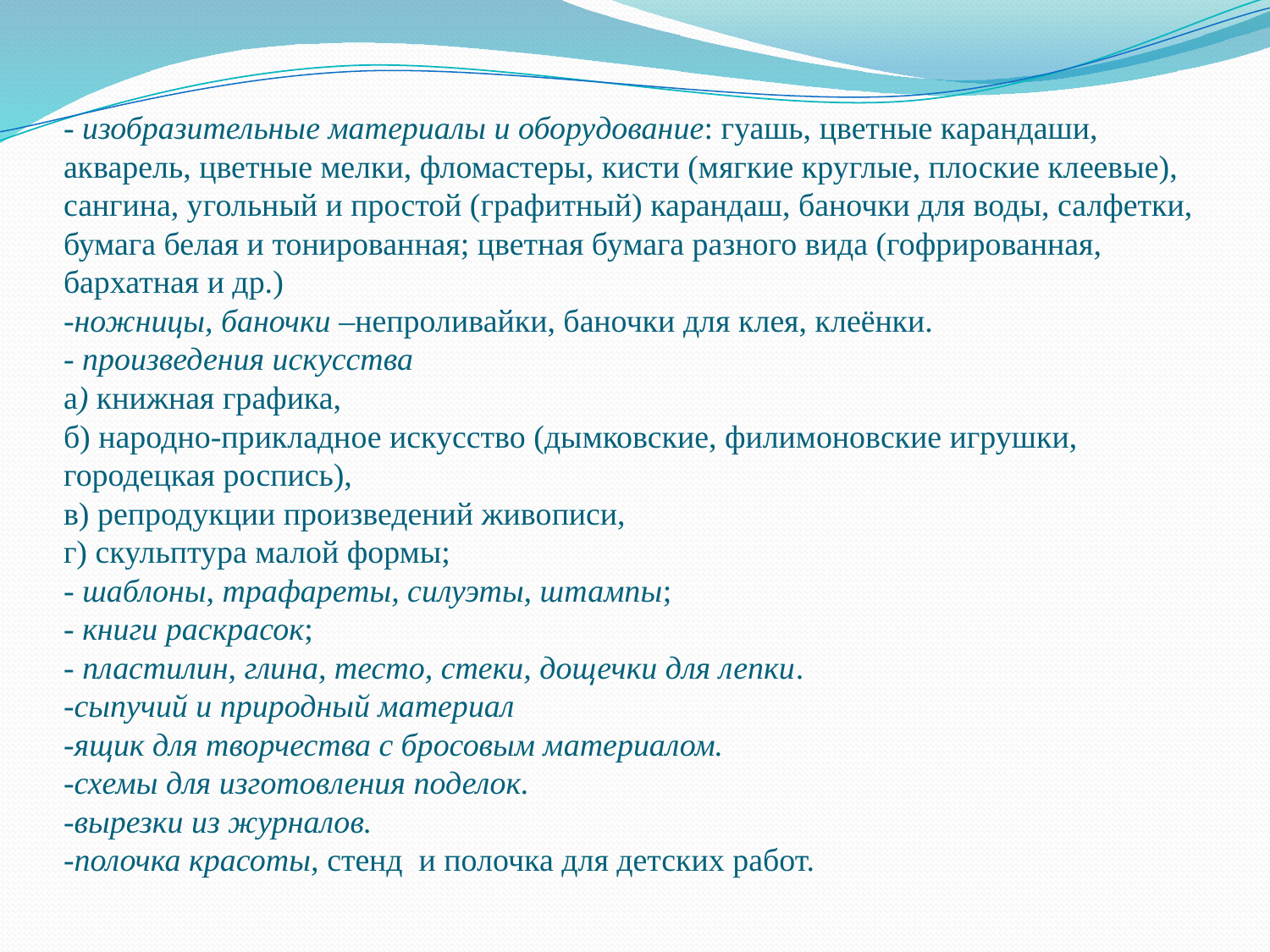

# - изобразительные материалы и оборудование: гуашь, цветные карандаши, акварель, цветные мелки, фломастеры, кисти (мягкие круглые, плоские клеевые), сангина, угольный и простой (графитный) карандаш, баночки для воды, салфетки, бумага белая и тонированная; цветная бумага разного вида (гофрированная, бархатная и др.) -ножницы, баночки –непроливайки, баночки для клея, клеёнки. - произведения искусства   а) книжная графика, б) народно-прикладное искусство (дымковские, филимоновские игрушки, городецкая роспись), в) репродукции произведений живописи, г) скульптура малой формы; - шаблоны, трафареты, силуэты, штампы; - книги раскрасок; - пластилин, глина, тесто, стеки, дощечки для лепки. -сыпучий и природный материал -ящик для творчества с бросовым материалом. -схемы для изготовления поделок. -вырезки из журналов. -полочка красоты, стенд  и полочка для детских работ.